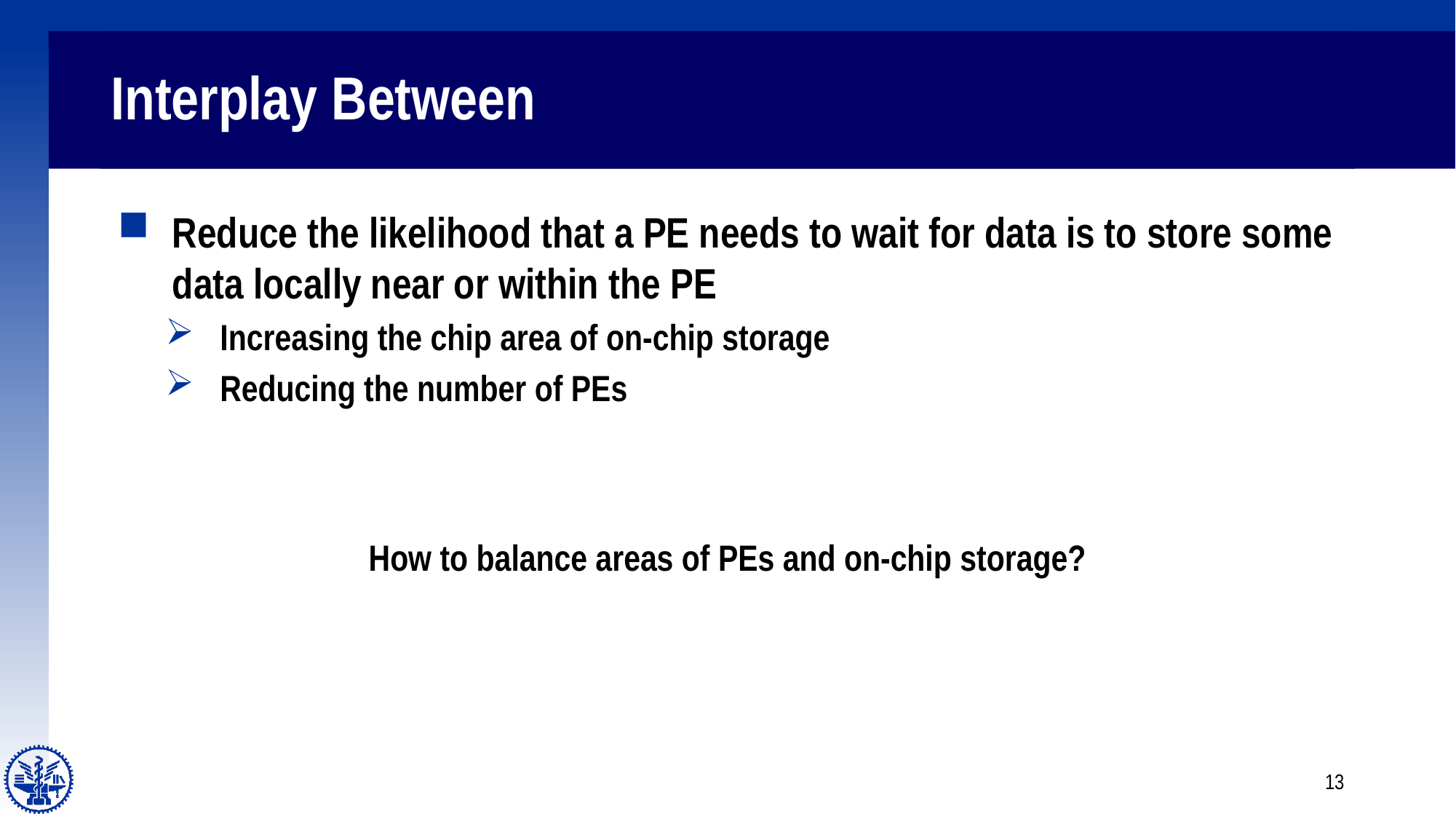

# Interplay Between
Reduce the likelihood that a PE needs to wait for data is to store some data locally near or within the PE
Increasing the chip area of on-chip storage
Reducing the number of PEs
How to balance areas of PEs and on-chip storage?
13